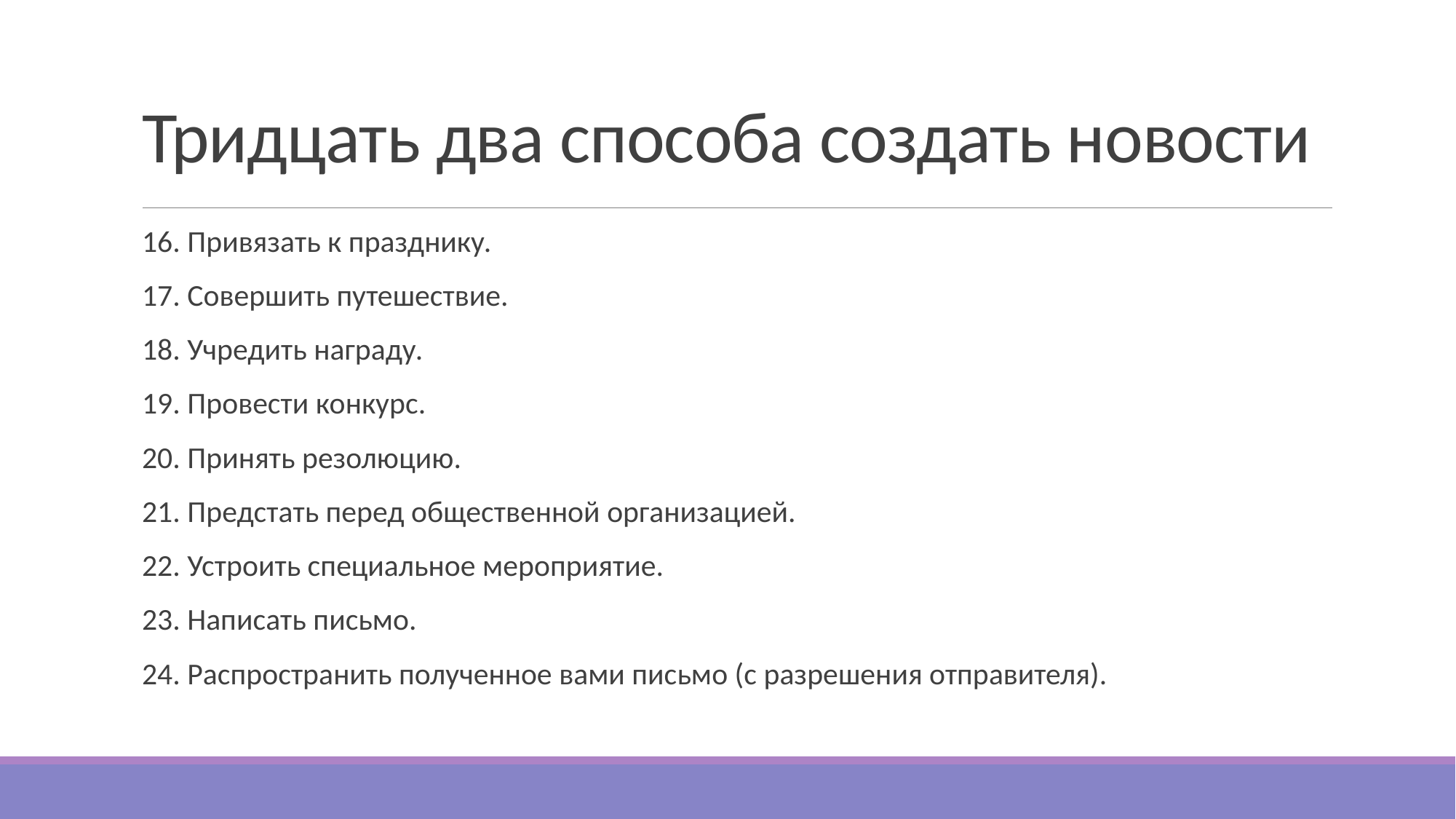

# Тридцать два способа создать новости
16. Привязать к празднику.
17. Совершить путешествие.
18. Учредить награду.
19. Провести конкурс.
20. Принять резолюцию.
21. Предстать перед общественной организацией.
22. Устроить специальное мероприятие.
23. Написать письмо.
24. Распространить полученное вами письмо (с разрешения отправителя).